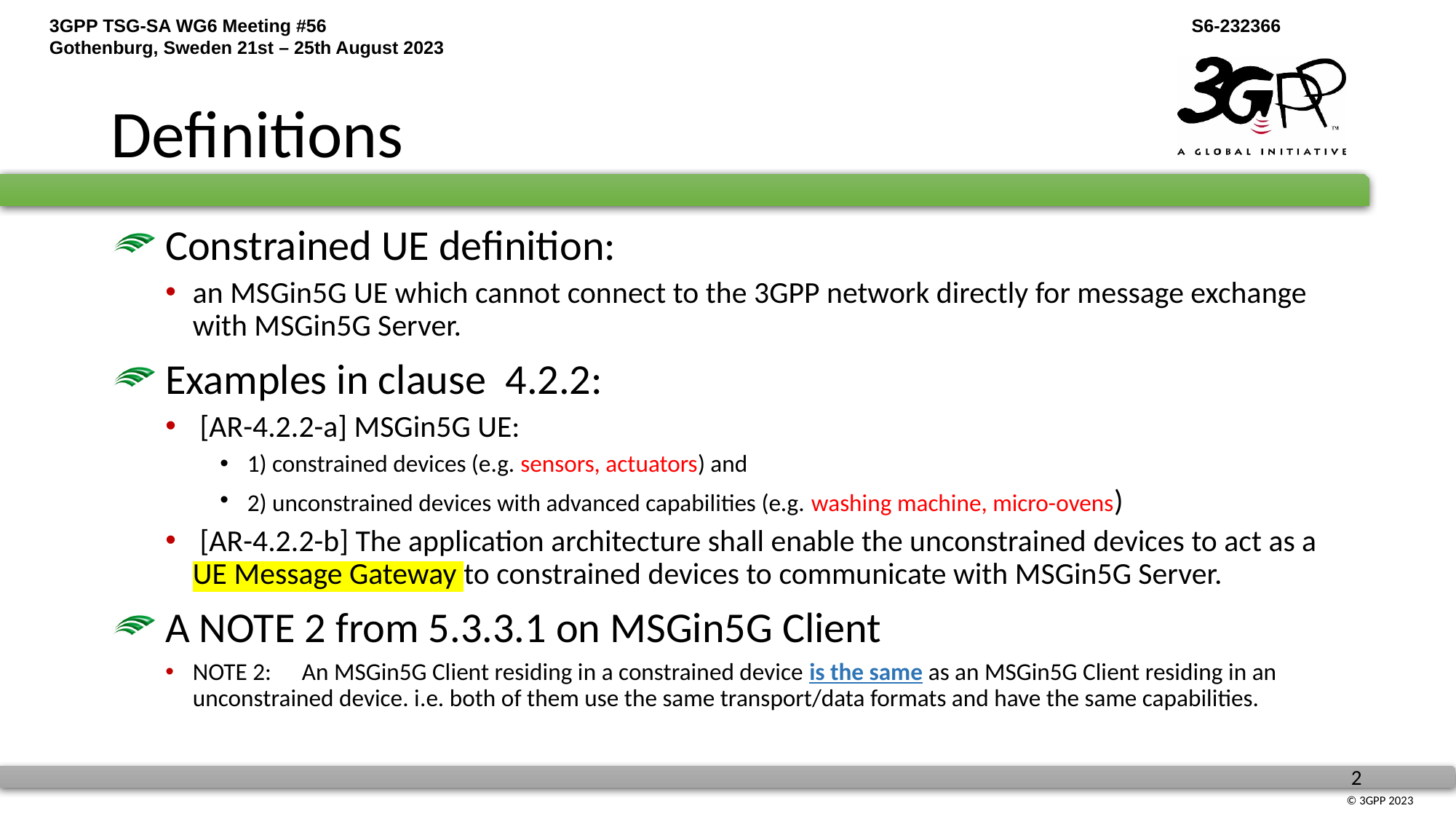

# Definitions
 Constrained UE definition:
an MSGin5G UE which cannot connect to the 3GPP network directly for message exchange with MSGin5G Server.
 Examples in clause  4.2.2:
 [AR-4.2.2-a] MSGin5G UE:
1) constrained devices (e.g. sensors, actuators) and
2) unconstrained devices with advanced capabilities (e.g. washing machine, micro-ovens)
 [AR-4.2.2-b] The application architecture shall enable the unconstrained devices to act as a UE Message Gateway to constrained devices to communicate with MSGin5G Server.
 A NOTE 2 from 5.3.3.1 on MSGin5G Client
NOTE 2:	An MSGin5G Client residing in a constrained device is the same as an MSGin5G Client residing in an unconstrained device. i.e. both of them use the same transport/data formats and have the same capabilities.